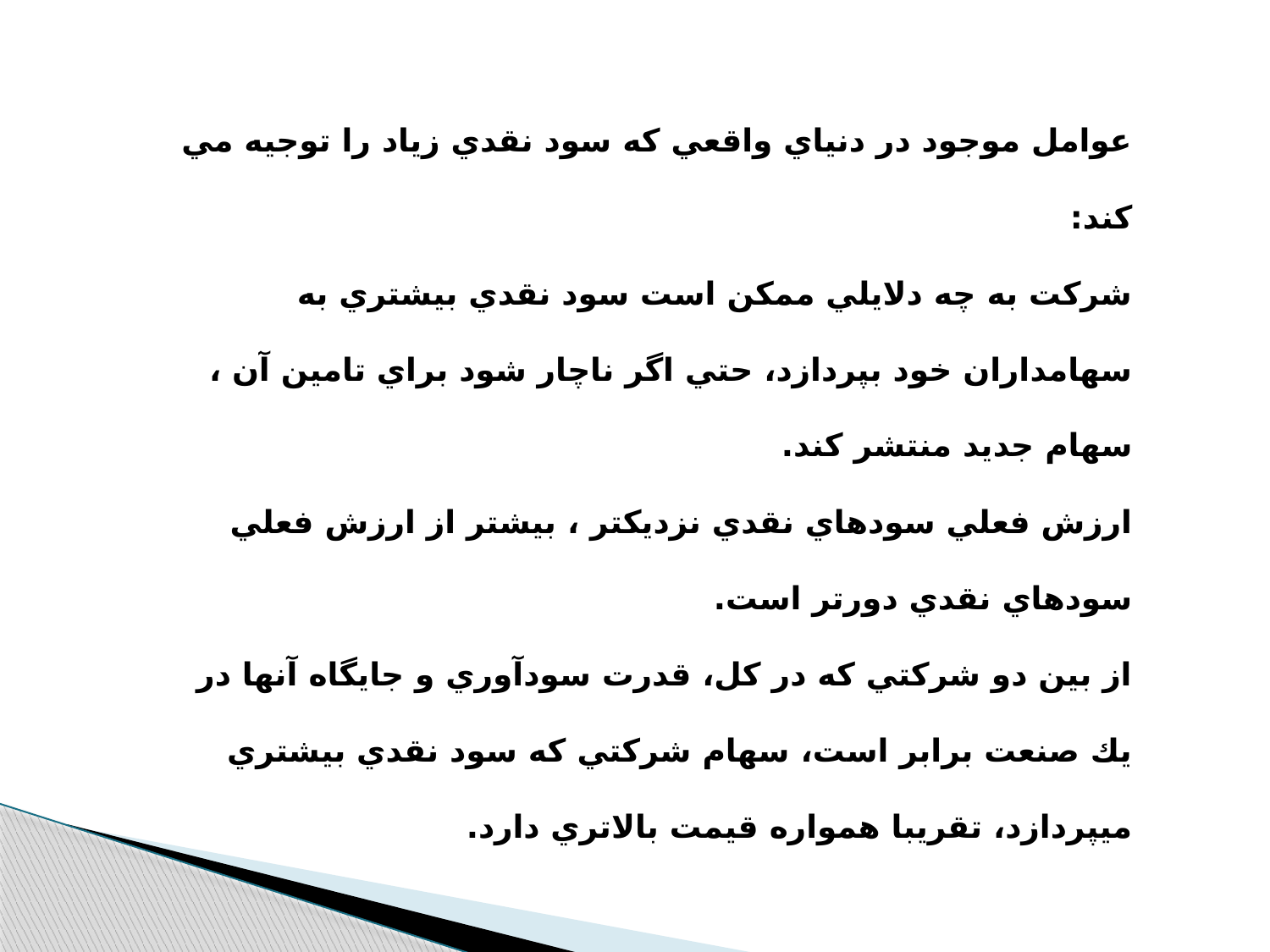

عوامل موجود در دنياي واقعي كه سود نقدي زياد را توجيه مي كند:
شركت به چه دلايلي ممكن است سود نقدي بيشتري به سهامداران خود بپردازد، حتي اگر ناچار شود براي تامين آن ، سهام جديد منتشر كند.
ارزش فعلي سودهاي نقدي نزديكتر ، بيشتر از ارزش فعلي سودهاي نقدي دورتر است.
از بين دو شركتي كه در كل، قدرت سودآوري و جايگاه آنها در يك صنعت برابر است، سهام شركتي كه سود نقدي بيشتري ميپردازد، تقريبا همواره قيمت بالاتري دارد.

طرفداران اين ديدگاه بارها به دو عامل توجيه كننده سود بيشتر اشاره دارند: تمايل به سود فعلي و گريز از عدم اطمينان.